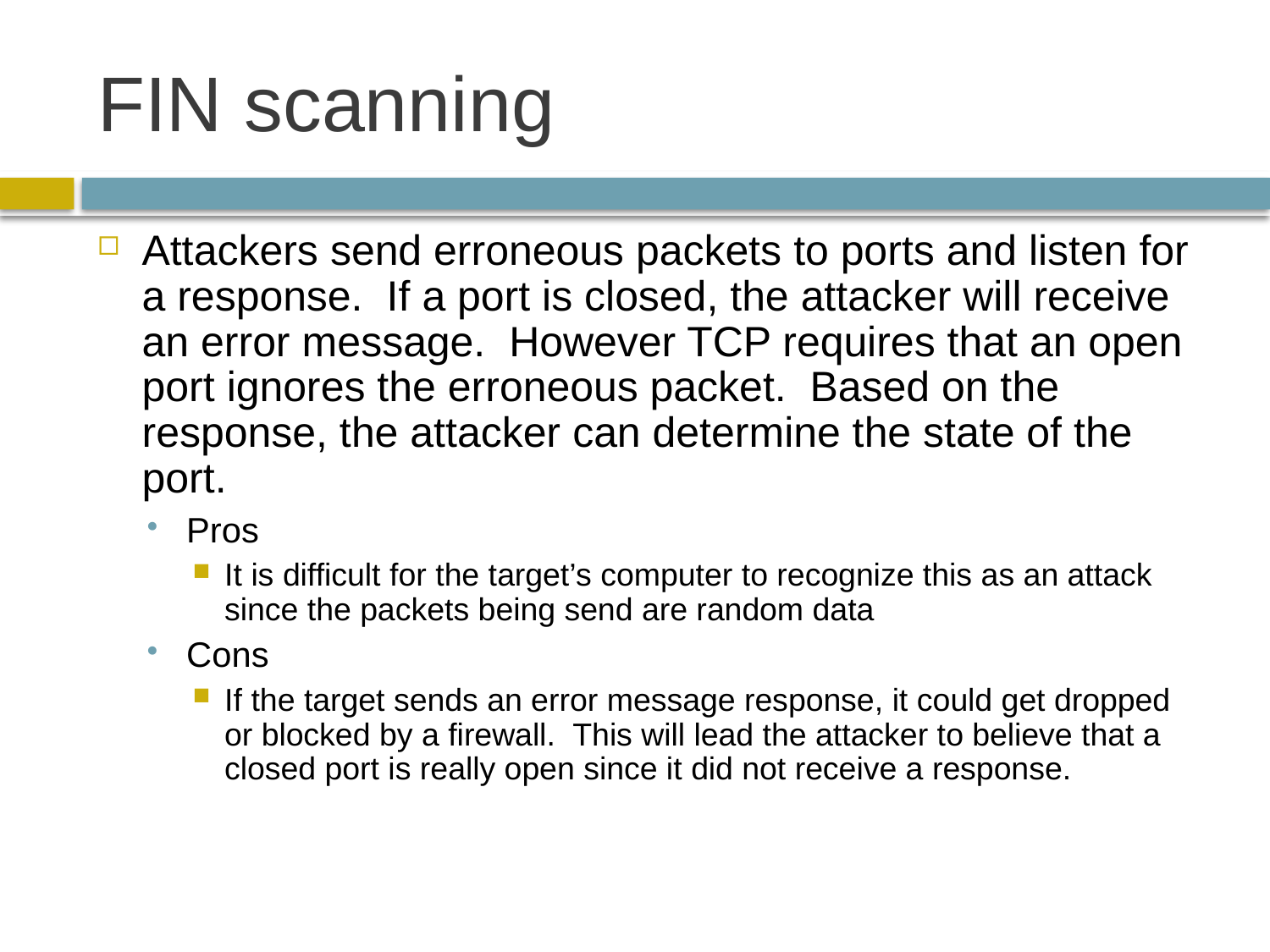

# FIN scanning
Attackers send erroneous packets to ports and listen for a response.  If a port is closed, the attacker will receive an error message.  However TCP requires that an open port ignores the erroneous packet.  Based on the response, the attacker can determine the state of the port.
Pros
It is difficult for the target’s computer to recognize this as an attack since the packets being send are random data
Cons
If the target sends an error message response, it could get dropped or blocked by a firewall.  This will lead the attacker to believe that a closed port is really open since it did not receive a response.